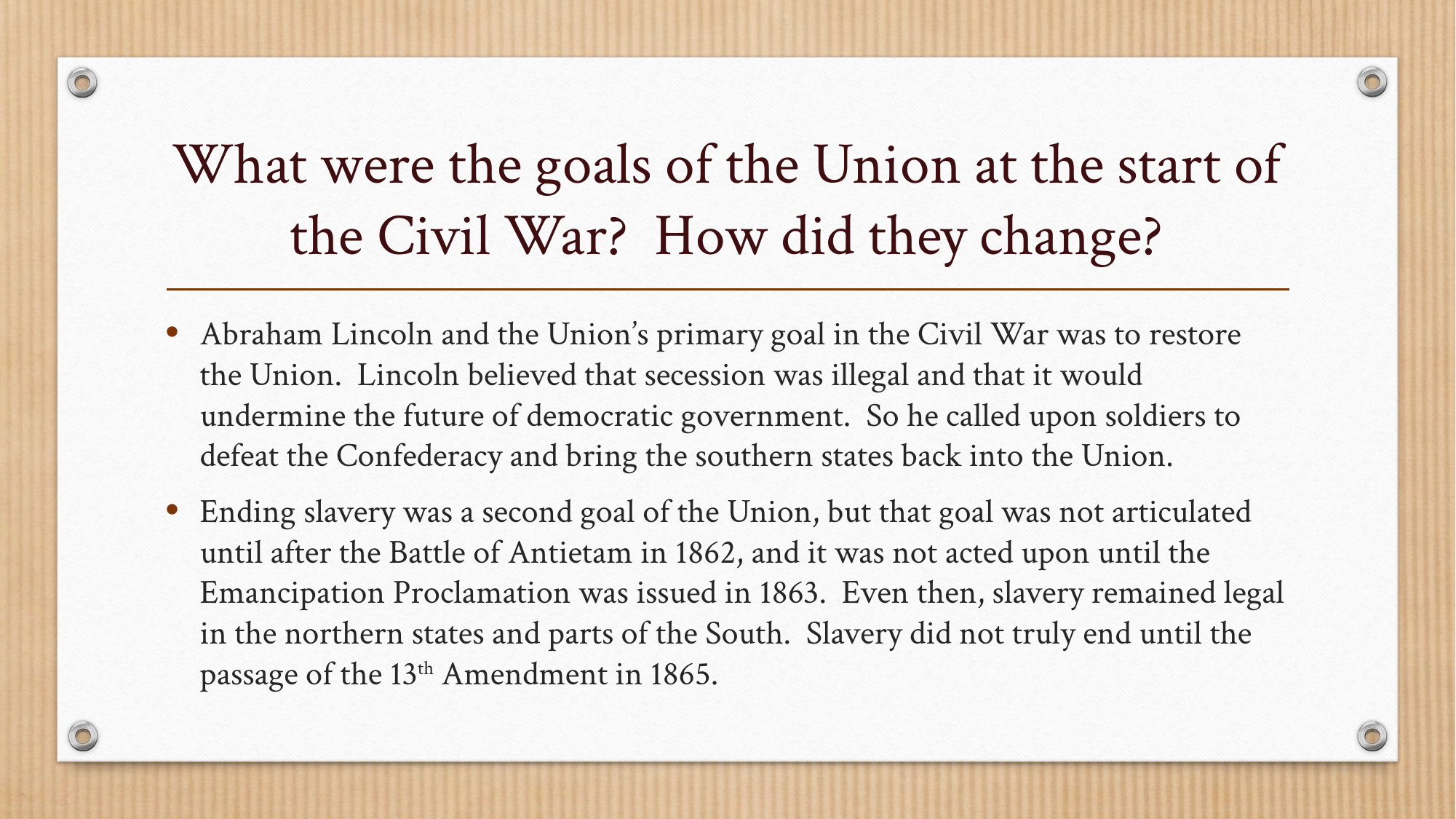

# What were the goals of the Union at the start of the Civil War?  How did they change?
Abraham Lincoln and the Union’s primary goal in the Civil War was to restore the Union.  Lincoln believed that secession was illegal and that it would undermine the future of democratic government.  So he called upon soldiers to defeat the Confederacy and bring the southern states back into the Union.
Ending slavery was a second goal of the Union, but that goal was not articulated until after the Battle of Antietam in 1862, and it was not acted upon until the Emancipation Proclamation was issued in 1863.  Even then, slavery remained legal in the northern states and parts of the South.  Slavery did not truly end until the passage of the 13th Amendment in 1865.